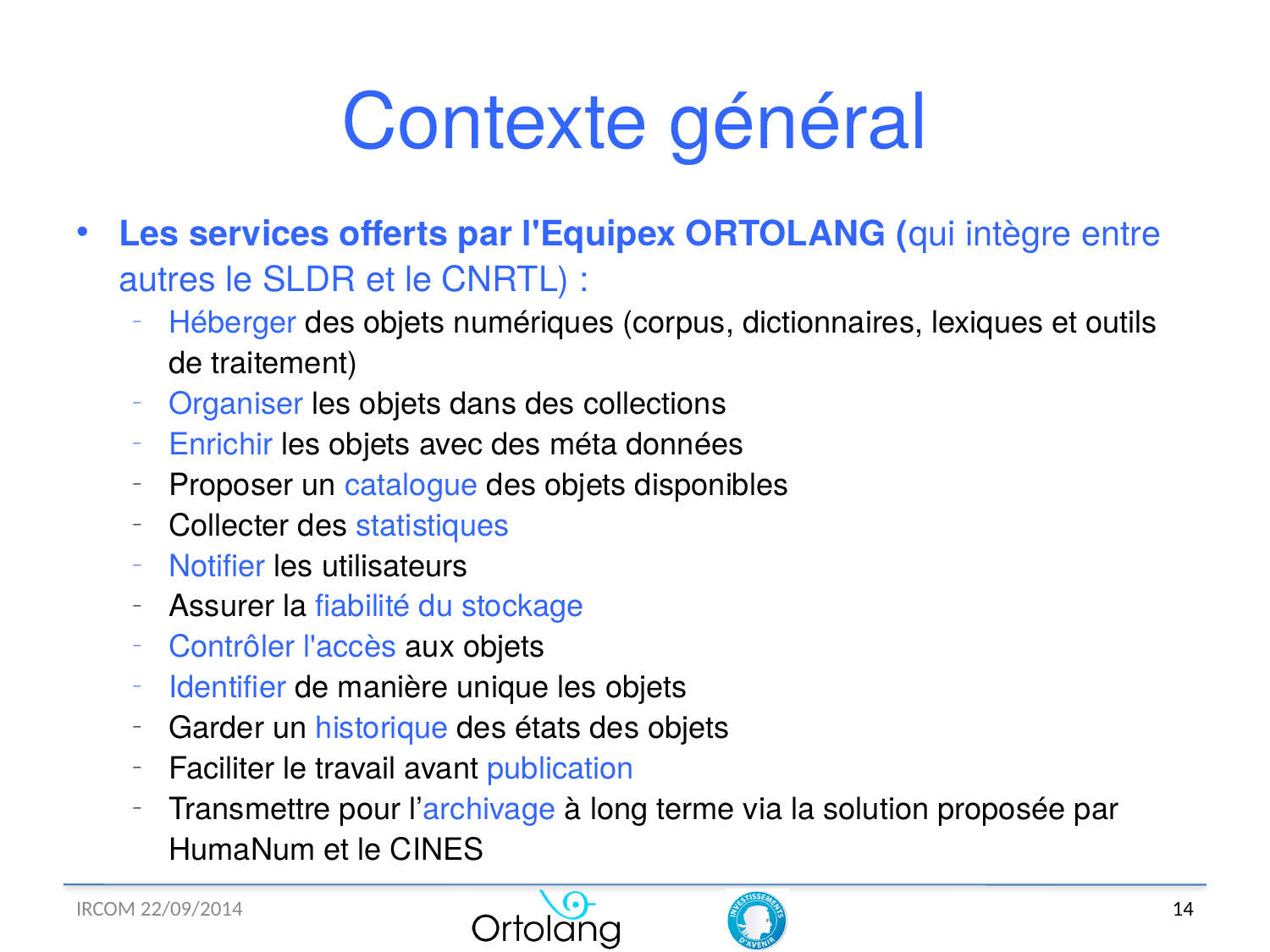

# Contexte général
Les services offerts par l'Equipex ORTOLANG (qui intègre entre autres le SLDR et le CNRTL) :
Héberger des objets numériques (corpus, dictionnaires, lexiques et outils de traitement)
Organiser les objets dans des collections
Enrichir les objets avec des méta données
Proposer un catalogue des objets disponibles
Collecter des statistiques
Notifier les utilisateurs
Assurer la fiabilité du stockage
Contrôler l'accès aux objets
Identifier de manière unique les objets
Garder un historique des états des objets
Faciliter le travail avant publication
Transmettre pour l’archivage à long terme via la solution proposée par HumaNum et le CINES
IRCOM 22/09/2014
14